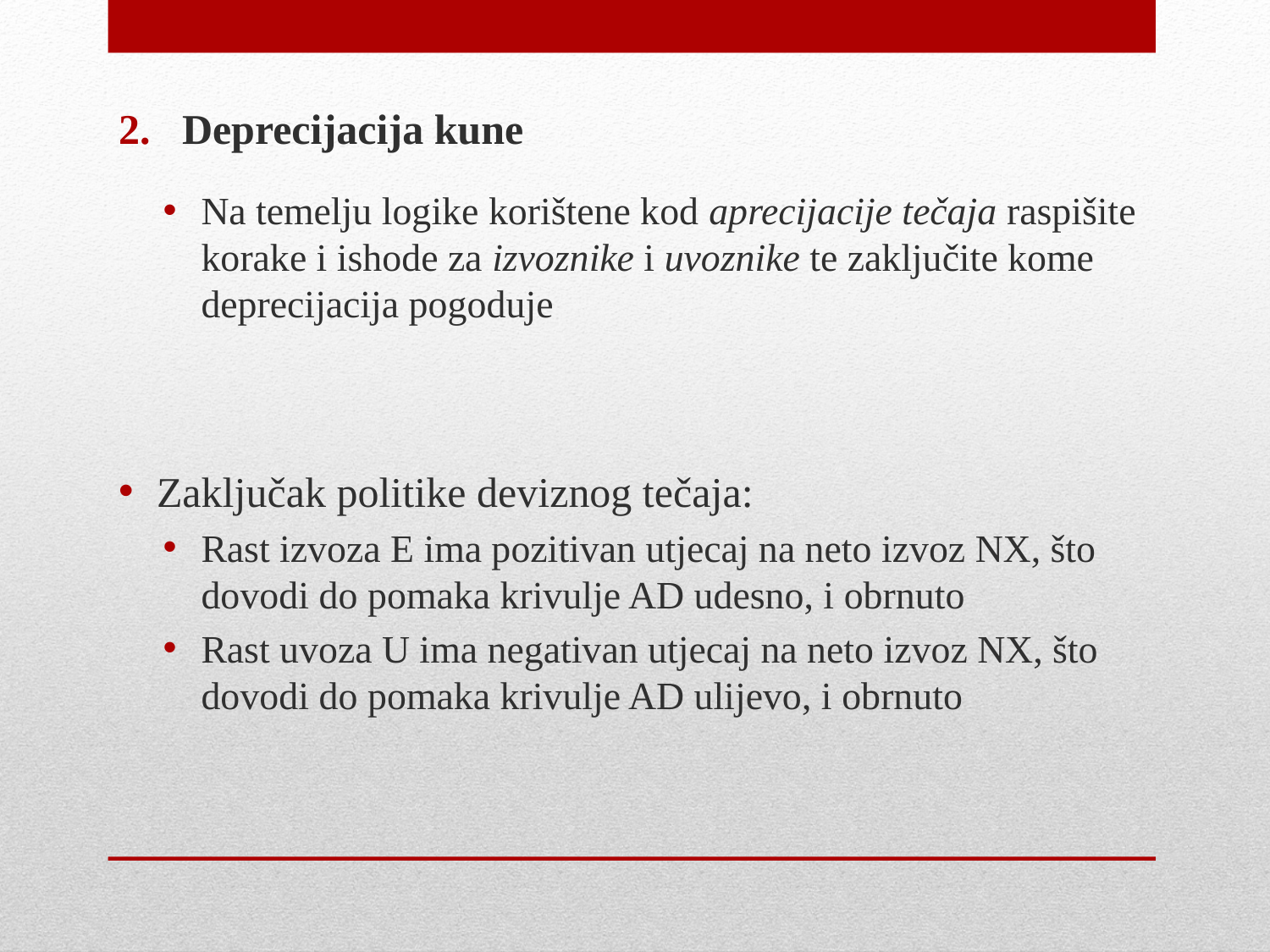

Deprecijacija kune

Na temelju logike korištene kod aprecijacije tečaja raspišite korake i ishode za izvoznike i uvoznike te zaključite kome deprecijacija pogoduje

Zaključak politike deviznog tečaja:
Rast izvoza E ima pozitivan utjecaj na neto izvoz NX, što dovodi do pomaka krivulje AD udesno, i obrnuto
Rast uvoza U ima negativan utjecaj na neto izvoz NX, što dovodi do pomaka krivulje AD ulijevo, i obrnuto